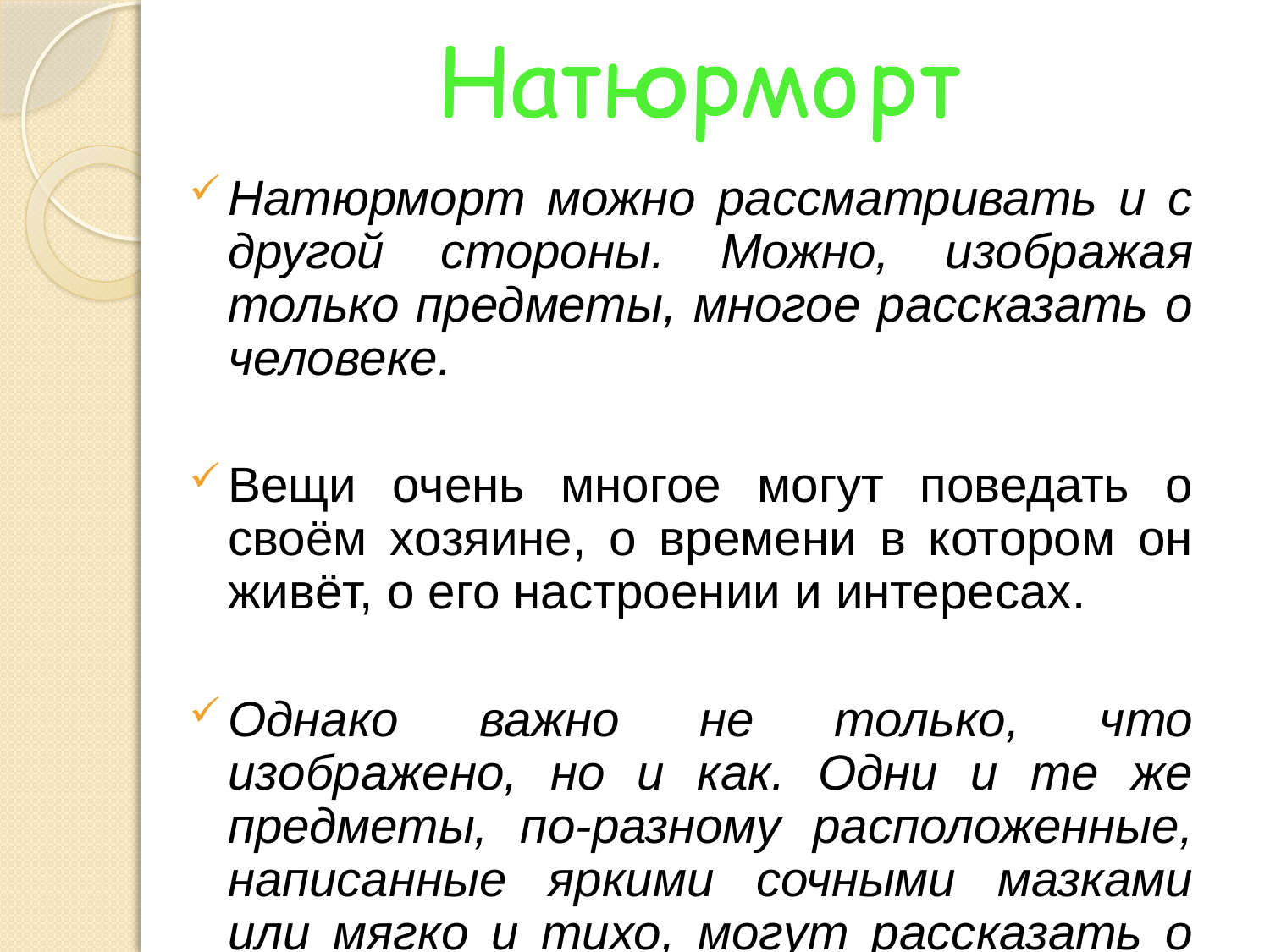

# Натюрморт
Натюрморт можно рассматривать и с другой стороны. Можно, изображая только предметы, многое рассказать о человеке.

Вещи очень многое могут поведать о своём хозяине, о времени в котором он живёт, о его настроении и интересах.

Однако важно не только, что изображено, но и как. Одни и те же предметы, по-разному расположенные, написанные яркими сочными мазками или мягко и тихо, могут рассказать о празднике и грусти, о счастье и одиночестве.